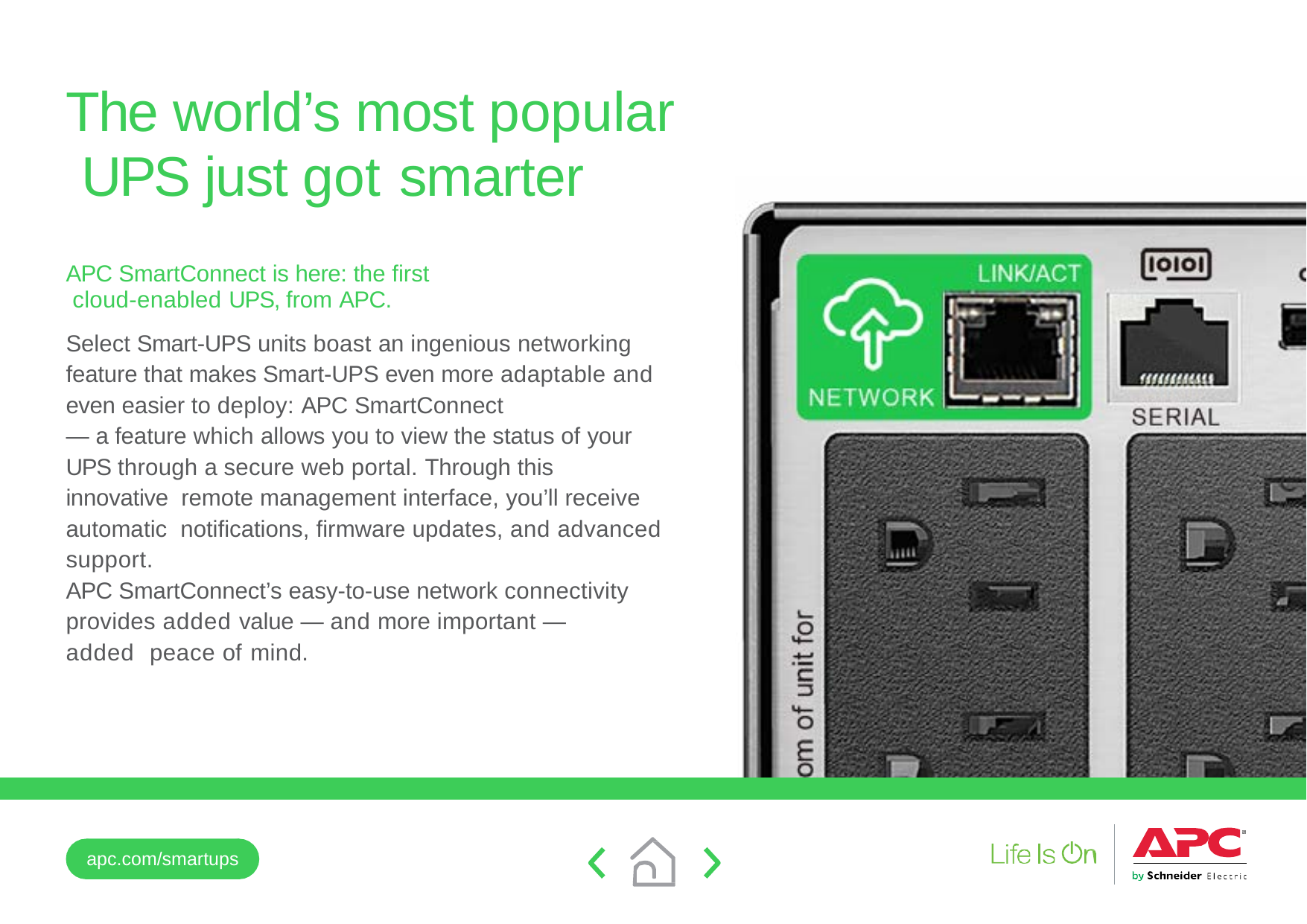

# The world’s most popular  UPS just got smarter

APC SmartConnect is here: the first  cloud-enabled UPS, from APC.
Select Smart-UPS units boast an ingenious networking  feature that makes Smart-UPS even more adaptable and even easier to deploy: APC SmartConnect
— a feature which allows you to view the status of your  UPS through a secure web portal. Through this innovative  remote management interface, you’ll receive automatic  notifications, firmware updates, and advanced support.
APC SmartConnect’s easy-to-use network connectivity  provides added value — and more important — added  peace of mind.

apc.com/smartups